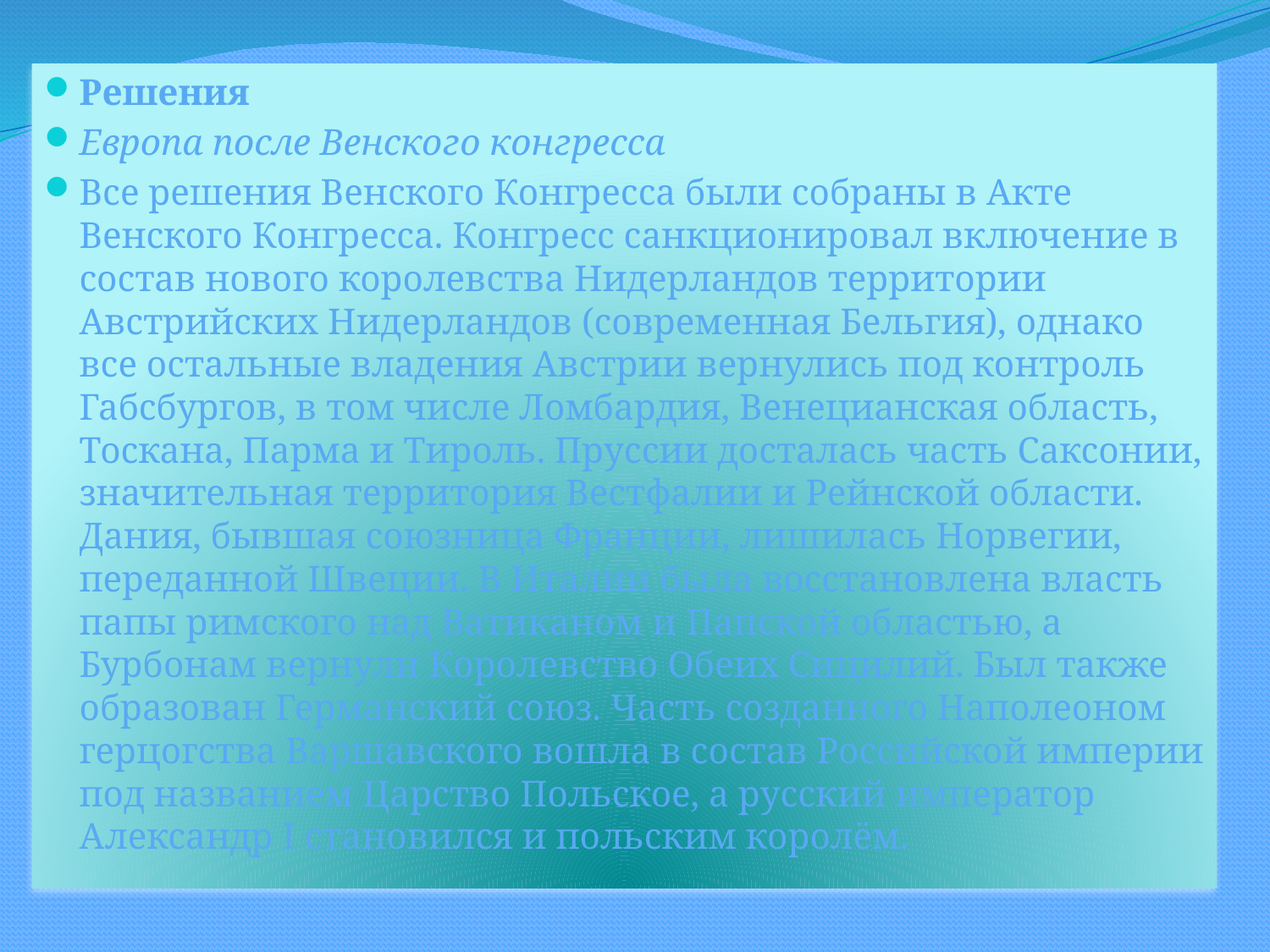

Решения
Европа после Венского конгресса
Все решения Венского Конгресса были собраны в Акте Венского Конгресса. Конгресс санкционировал включение в состав нового королевства Нидерландов территории Австрийских Нидерландов (современная Бельгия), однако все остальные владения Австрии вернулись под контроль Габсбургов, в том числе Ломбардия, Венецианская область, Тоскана, Парма и Тироль. Пруссии досталась часть Саксонии, значительная территория Вестфалии и Рейнской области. Дания, бывшая союзница Франции, лишилась Норвегии, переданной Швеции. В Италии была восстановлена власть папы римского над Ватиканом и Папской областью, а Бурбонам вернули Королевство Обеих Сицилий. Был также образован Германский союз. Часть созданного Наполеоном герцогства Варшавского вошла в состав Российской империи под названием Царство Польское, а русский император Александр I становился и польским королём.

#